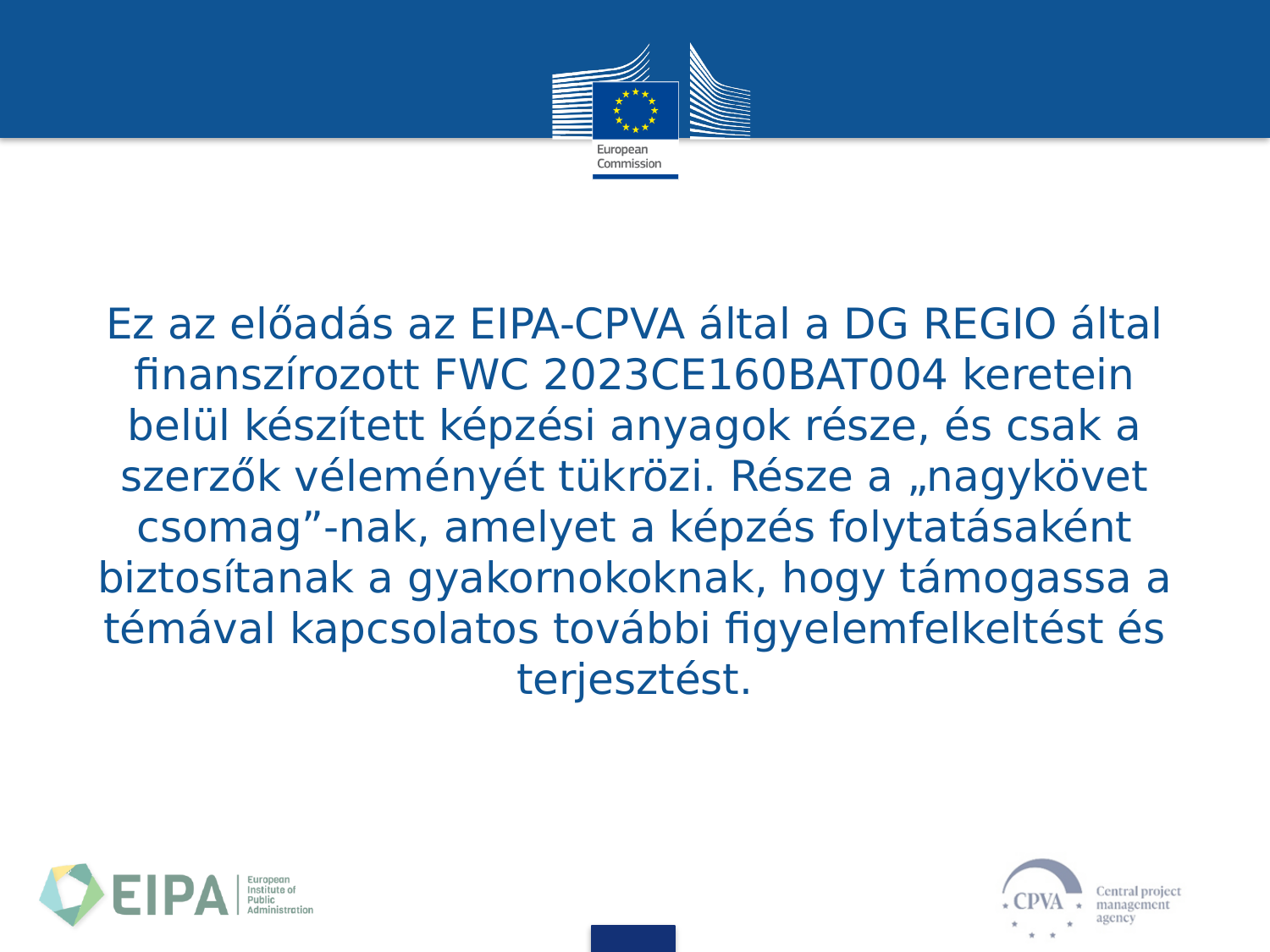

Ez az előadás az EIPA-CPVA által a DG REGIO által finanszírozott FWC 2023CE160BAT004 keretein belül készített képzési anyagok része, és csak a szerzők véleményét tükrözi. Része a „nagykövet csomag”-nak, amelyet a képzés folytatásaként biztosítanak a gyakornokoknak, hogy támogassa a témával kapcsolatos további figyelemfelkeltést és terjesztést.